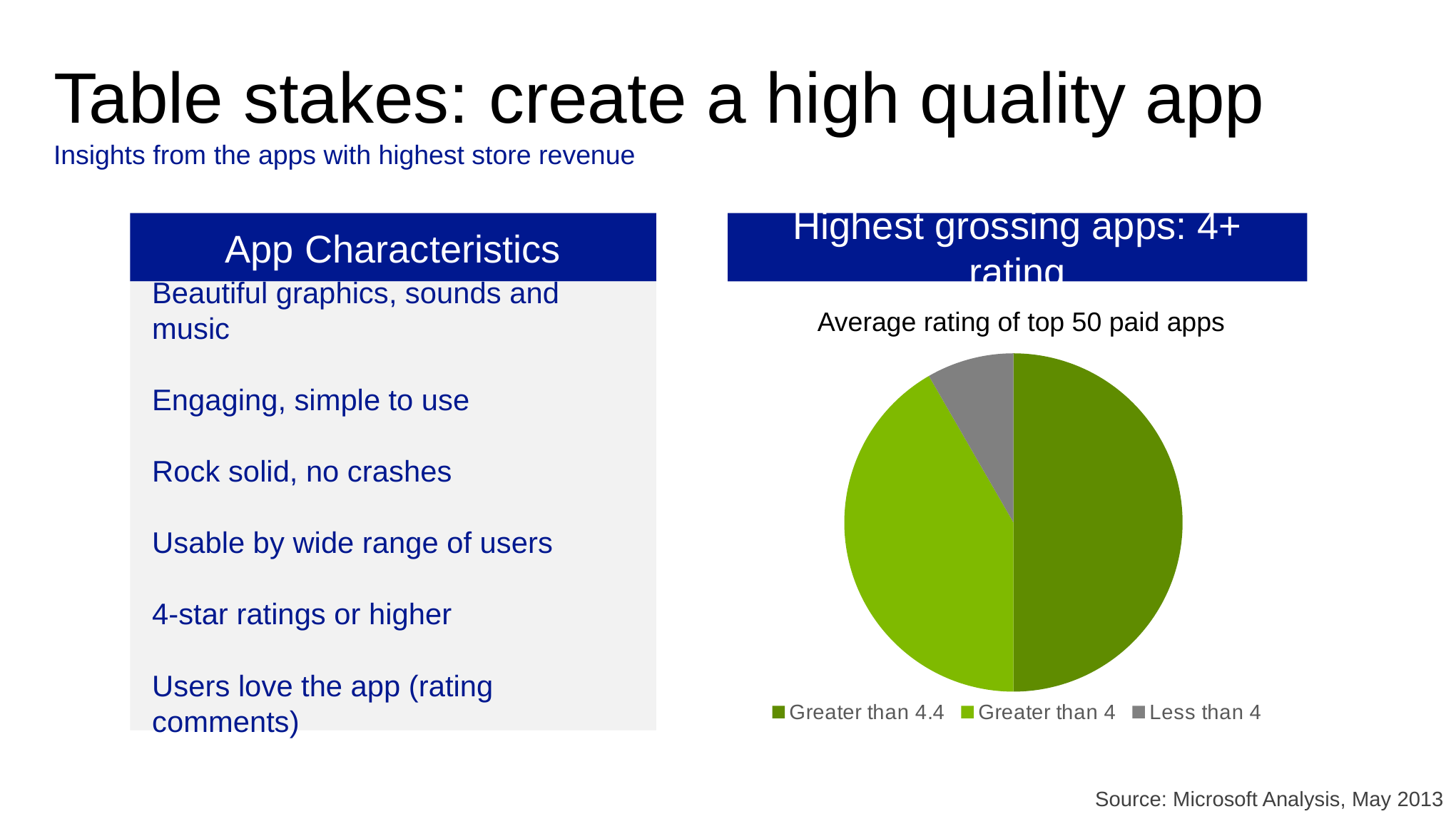

# Table stakes: create a high quality app Insights from the apps with highest store revenue
App Characteristics
Highest grossing apps: 4+ rating
Beautiful graphics, sounds and music
Engaging, simple to use
Rock solid, no crashes
Usable by wide range of users
4-star ratings or higher
Users love the app (rating comments)
Average rating of top 50 paid apps

### Chart

| Category | Series 1 |
|---|---|
| Greater than 4.4 | 24.0 |
| Greater than 4 | 20.0 |
| Less than 4 | 4.0 |
Source: Microsoft Analysis, May 2013